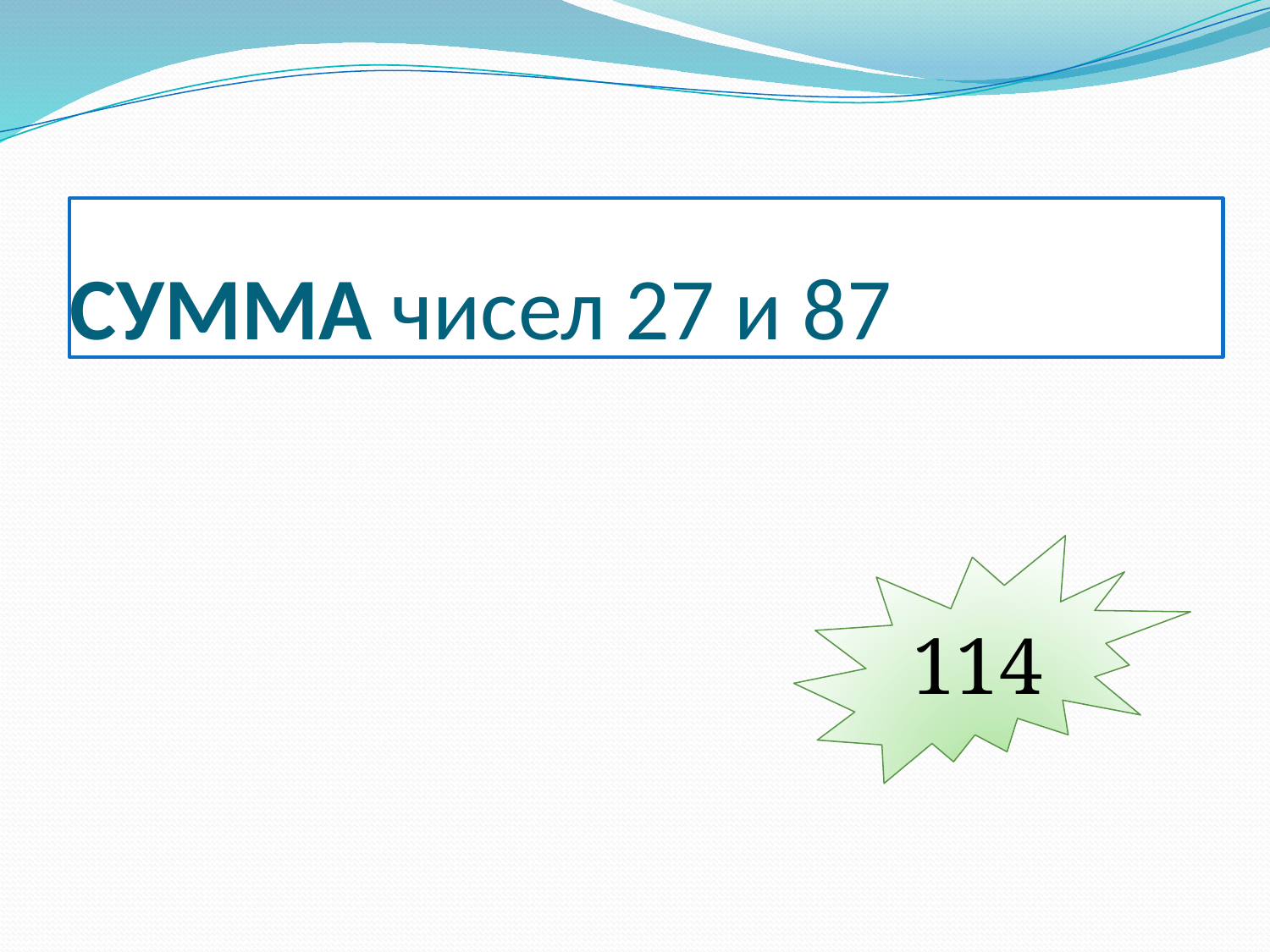

# СУММА чисел 27 и 87
114